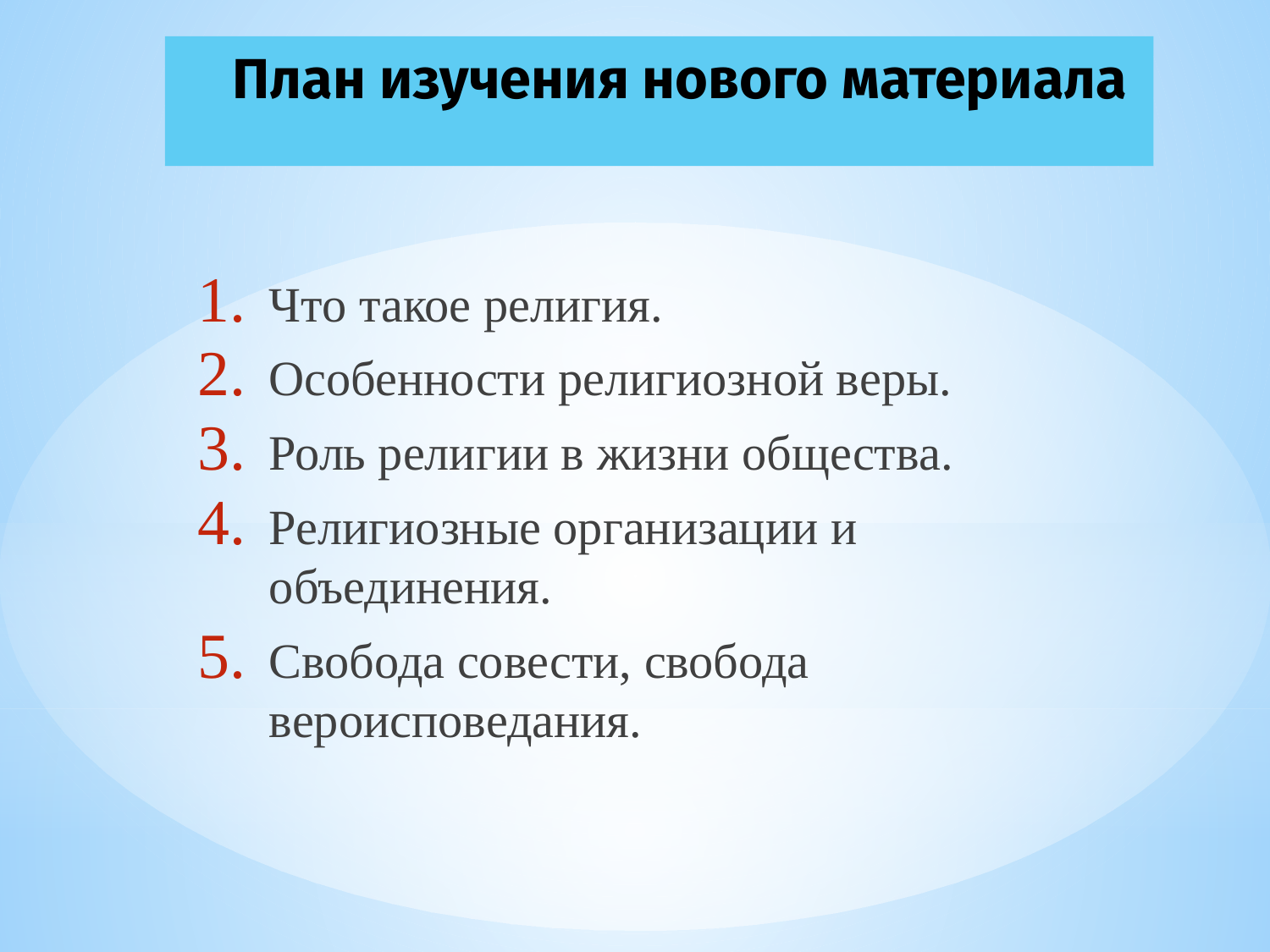

# План изучения нового материала
Что такое религия.
Особенности религиозной веры.
Роль религии в жизни общества.
Религиозные организации и объединения.
Свобода совести, свобода вероисповедания.